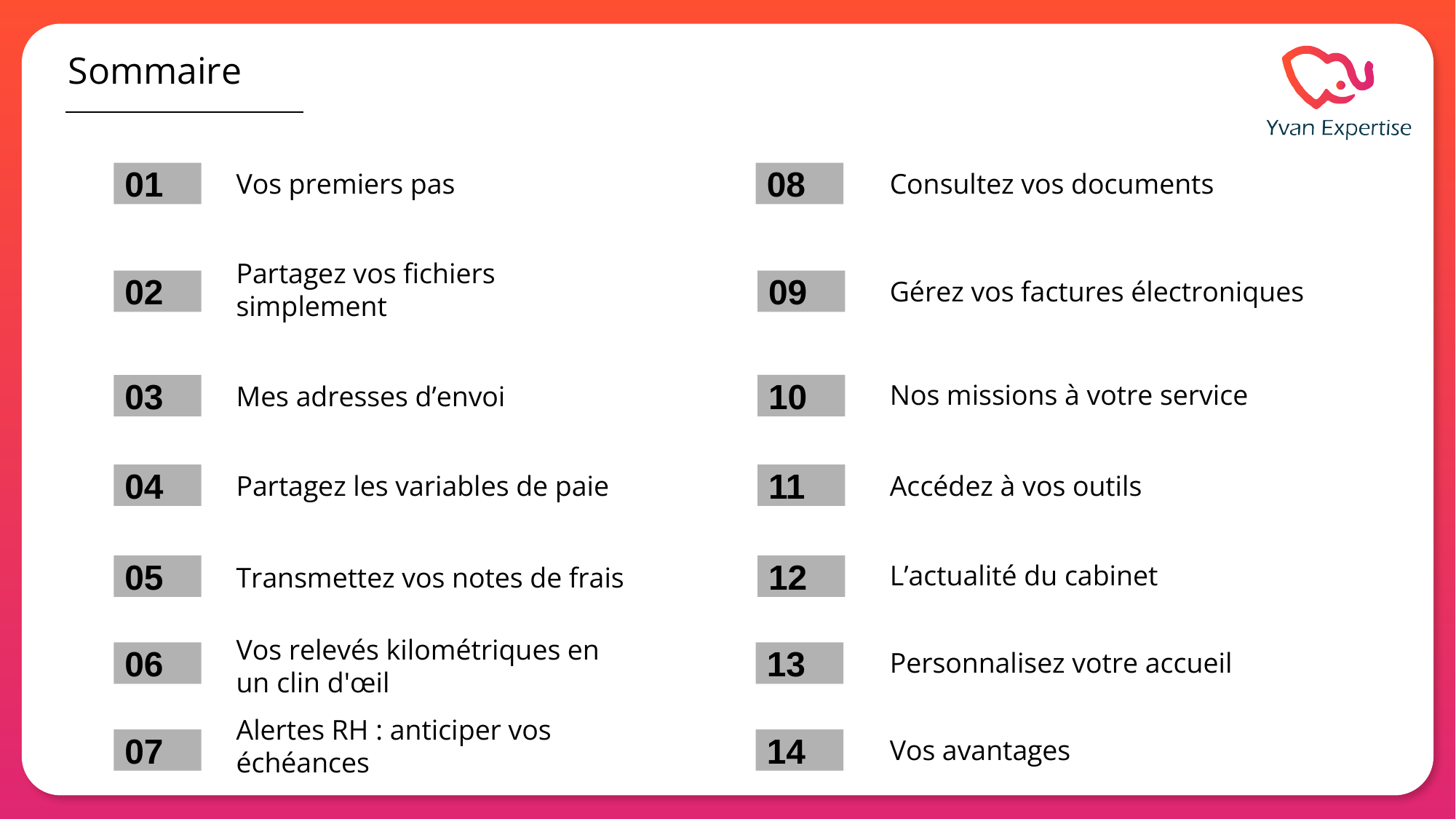

# Sommaire
Vos premiers pas
Consultez vos documents
08
01
Partagez vos fichiers simplement
Gérez vos factures électroniques
02
09
Nos missions à votre service
Mes adresses d’envoi
10
03
Partagez les variables de paie
Accédez à vos outils
11
04
L’actualité du cabinet
Transmettez vos notes de frais
12
05
Vos relevés kilométriques en un clin d'œil
Personnalisez votre accueil
06
13
Alertes RH : anticiper vos échéances
Vos avantages
07
14